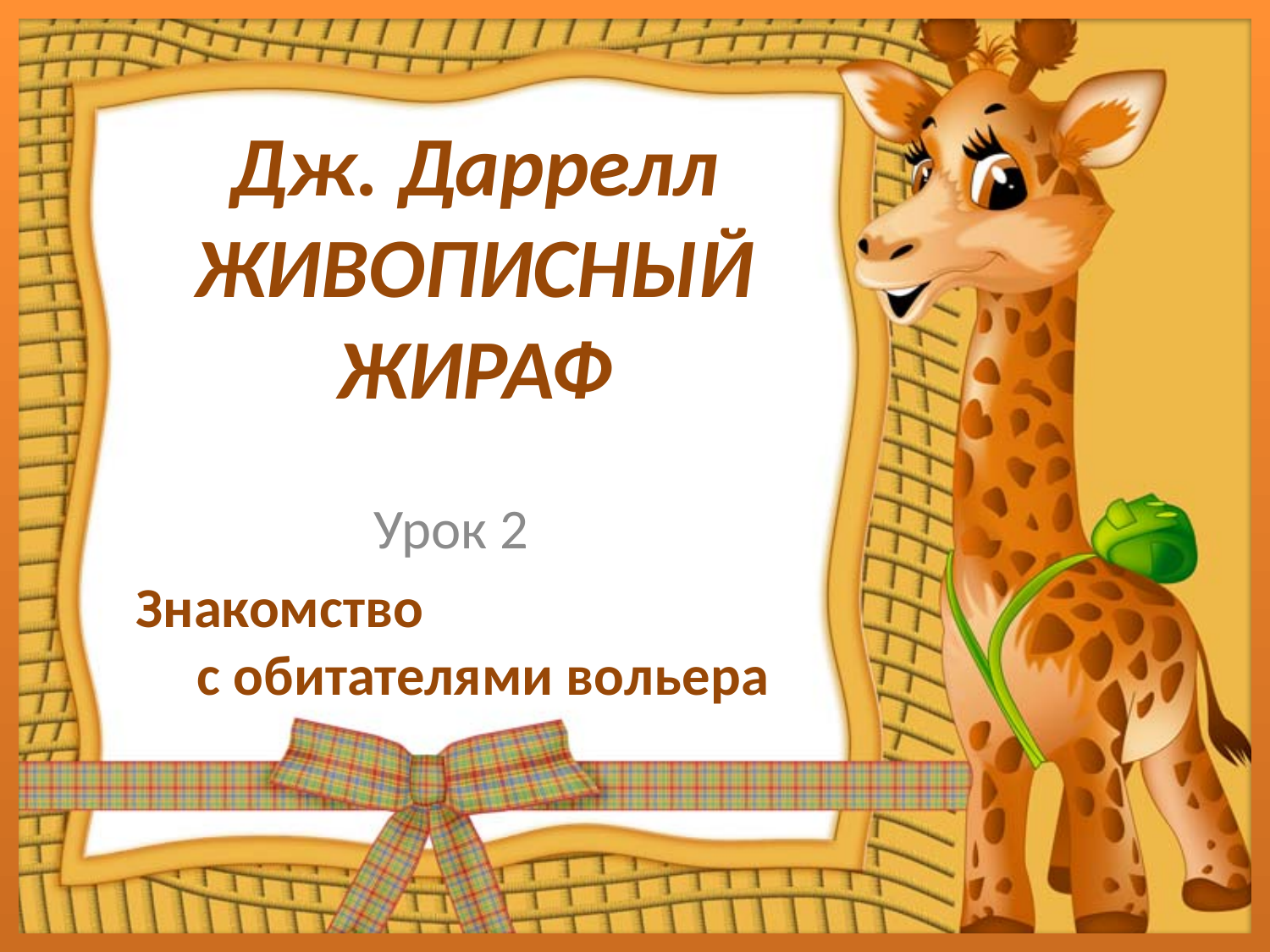

# Дж. Даррелл ЖИВОПИСНЫЙ ЖИРАФ
Урок 2
Знакомство                                 с обитателями вольера